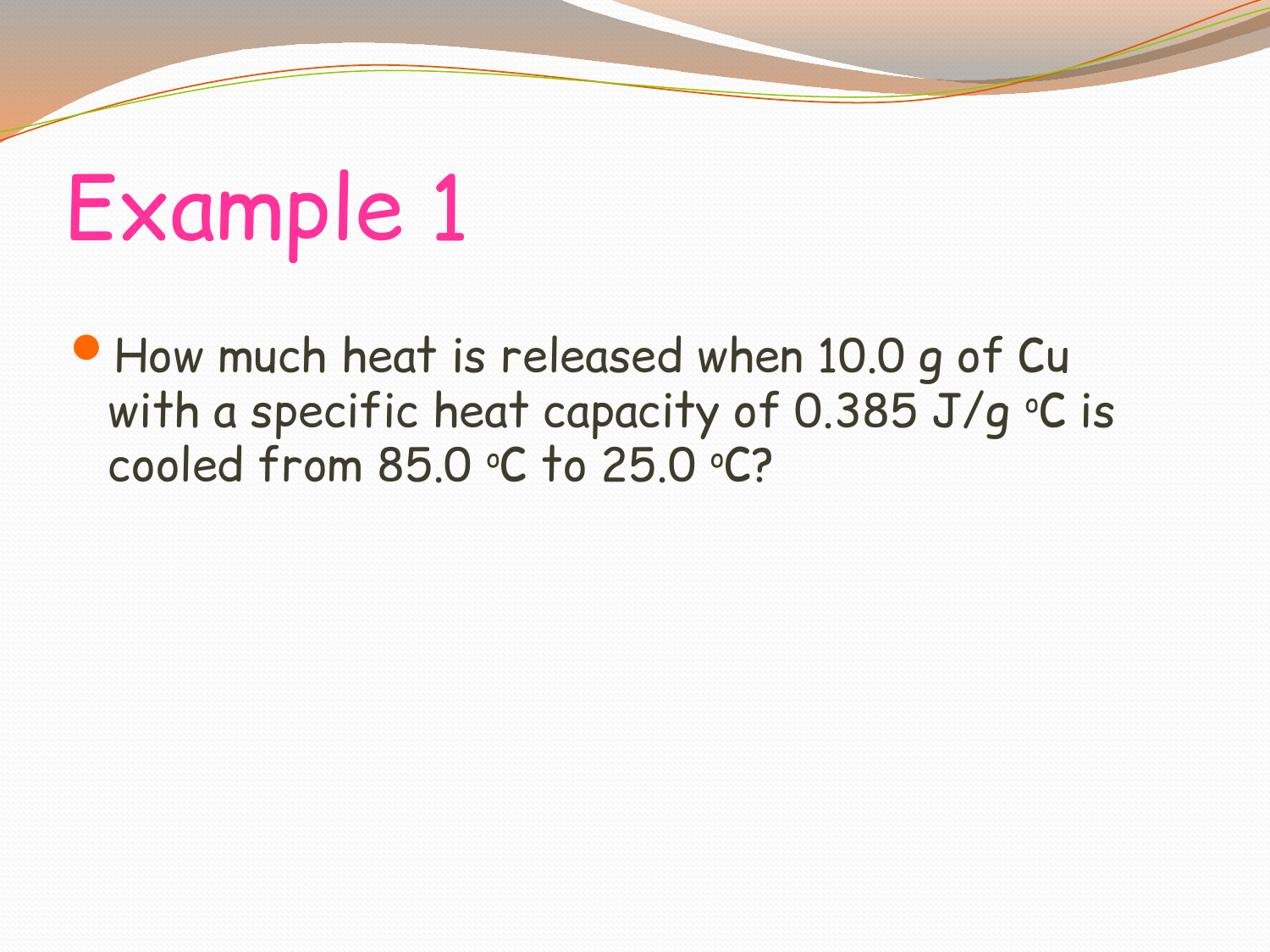

# Example 1
How much heat is released when 10.0 g of Cu with a specific heat capacity of 0.385 J/g oC is cooled from 85.0 oC to 25.0 oC?